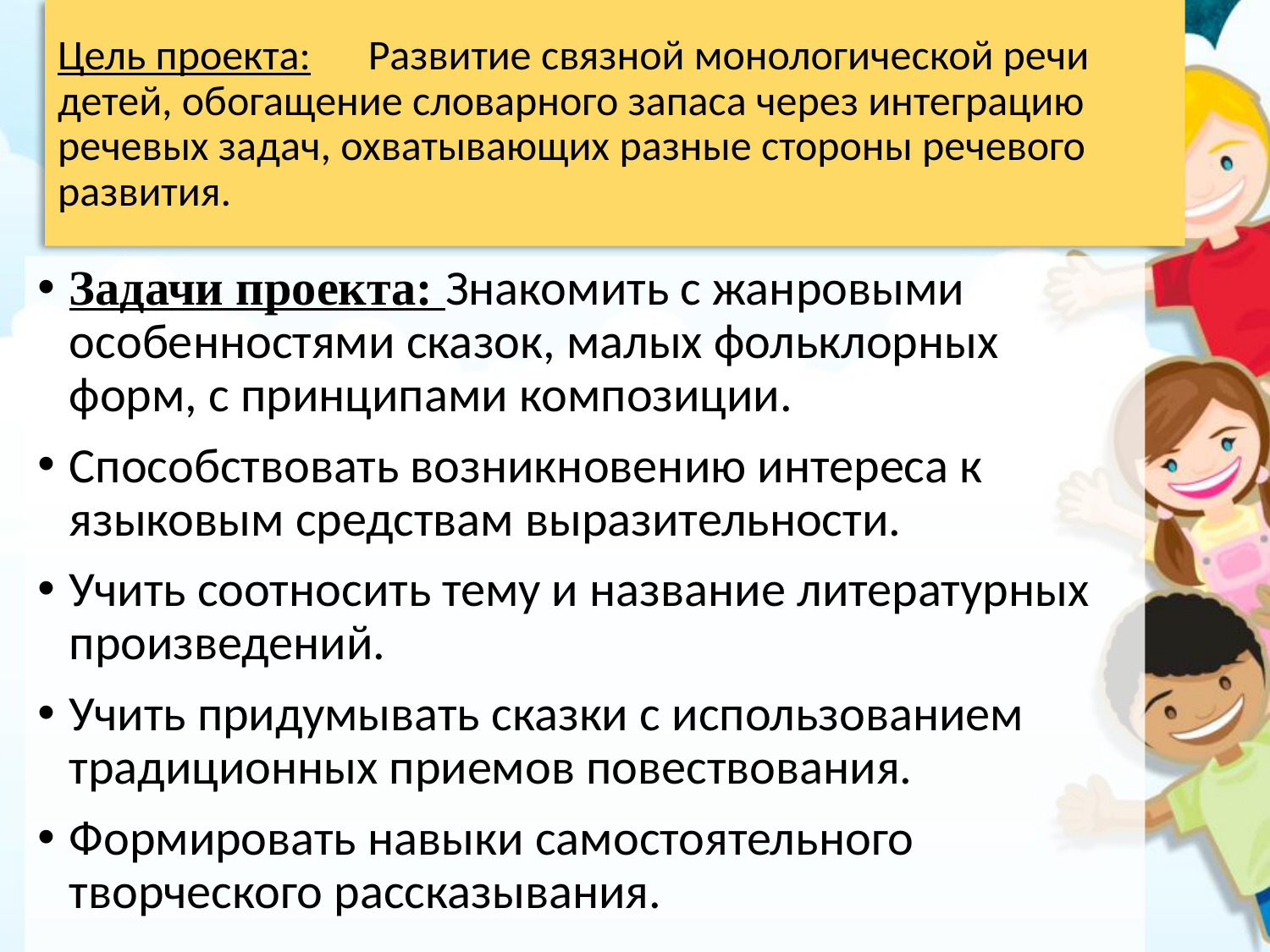

# Цель проекта:      Развитие связной монологической речи детей, обогащение словарного запаса через интеграцию речевых задач, охватывающих разные стороны речевого развития.
Задачи проекта: Знакомить с жанровыми особенностями сказок, малых фольклорных форм, с принципами композиции.
Способствовать возникновению интереса к языковым средствам выразительности.
Учить соотносить тему и название литературных произведений.
Учить придумывать сказки с использованием традиционных приемов повествования.
Формировать навыки самостоятельного творческого рассказывания.